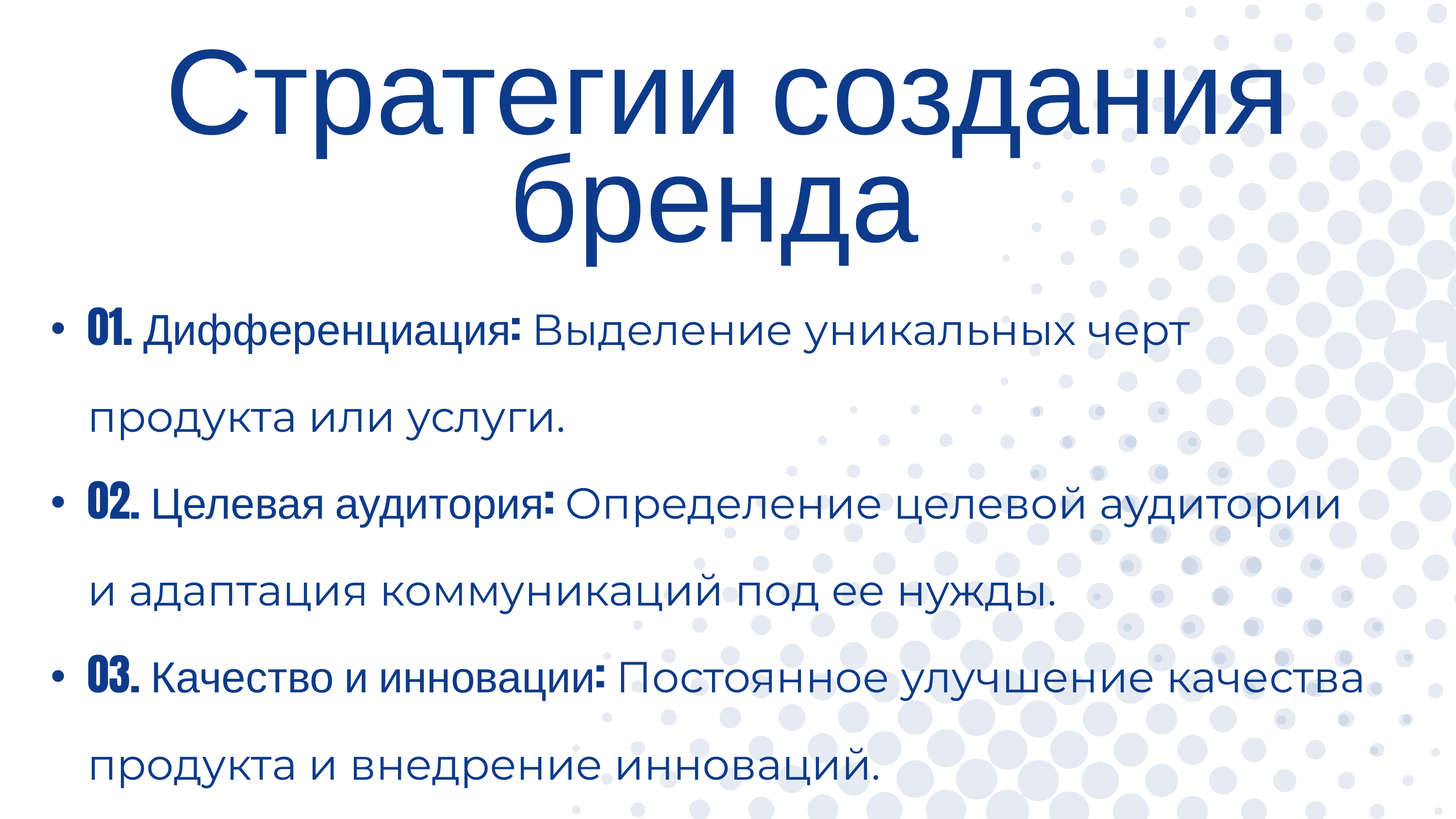

Стратегии создания бренда
01. Дифференциация: Выделение уникальных черт продукта или услуги.
02. Целевая аудитория: Определение целевой аудитории и адаптация коммуникаций под ее нужды.
03. Качество и инновации: Постоянное улучшение качества продукта и внедрение инноваций.